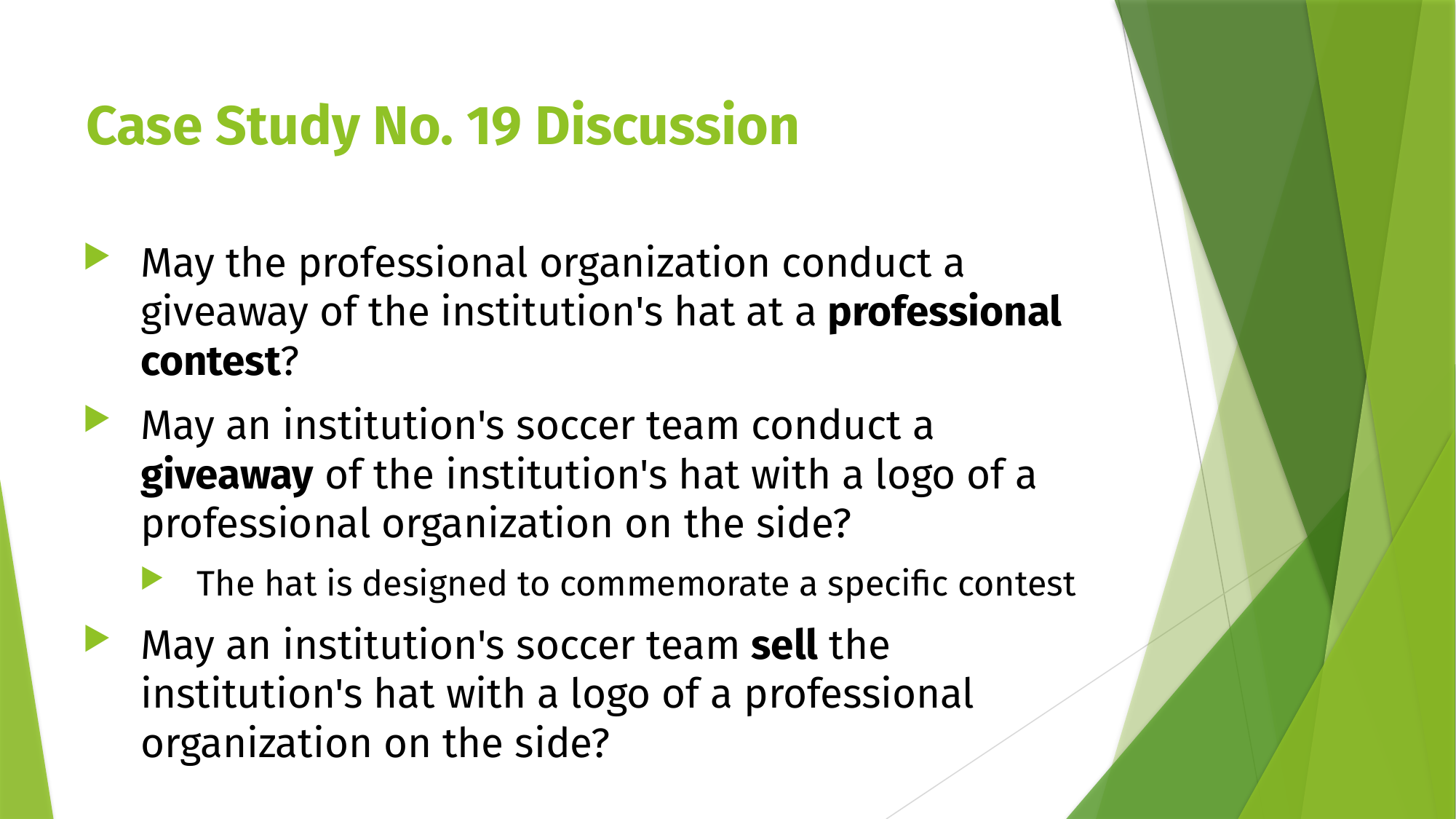

# Case Study No. 19 Discussion
May the professional organization conduct a giveaway of the institution's hat at a professional contest?
May an institution's soccer team conduct a giveaway of the institution's hat with a logo of a professional organization on the side?
The hat is designed to commemorate a specific contest
May an institution's soccer team sell the institution's hat with a logo of a professional organization on the side?